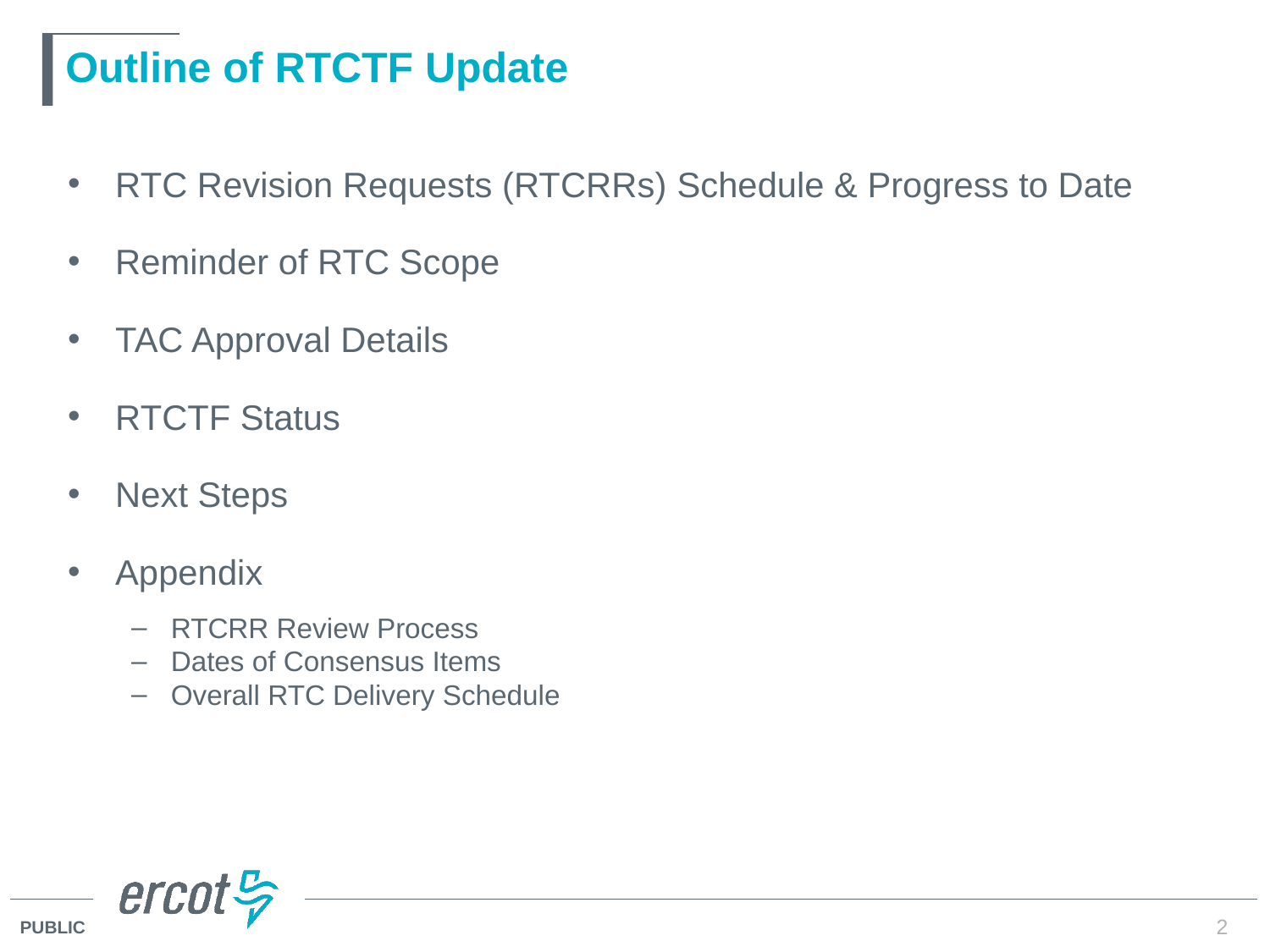

# Outline of RTCTF Update
RTC Revision Requests (RTCRRs) Schedule & Progress to Date
Reminder of RTC Scope
TAC Approval Details
RTCTF Status
Next Steps
Appendix
RTCRR Review Process
Dates of Consensus Items
Overall RTC Delivery Schedule

2